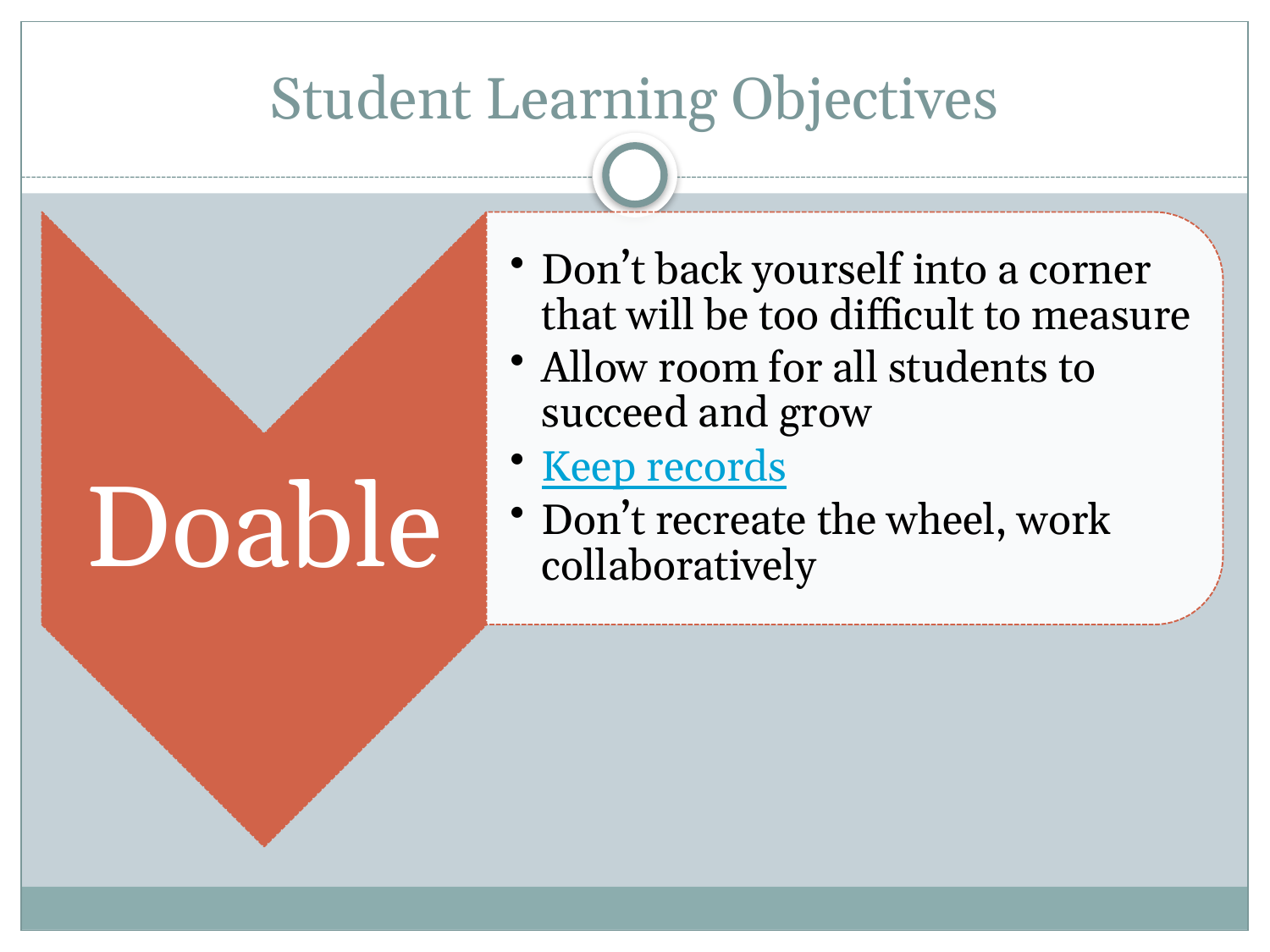

# Student Learning Objectives
Doable
Don’t back yourself into a corner that will be too difficult to measure
Allow room for all students to succeed and grow
Keep records
Don’t recreate the wheel, work collaboratively